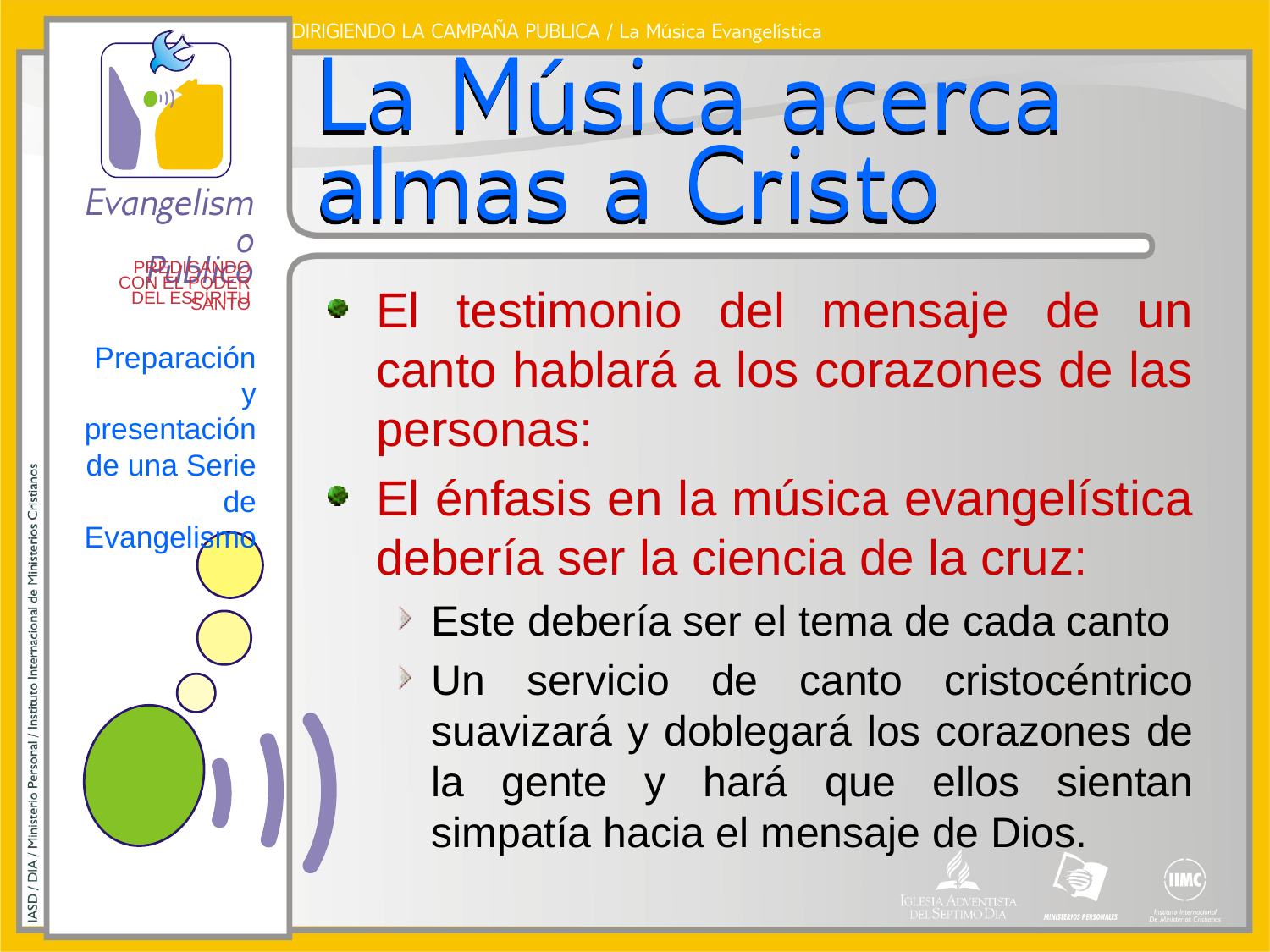

DIRIGIENDO LA CAMPAÑA PUBLICA / La Música Evangelística
# La Música acerca almas a Cristo
El testimonio del mensaje de un canto hablará a los corazones de las personas:
El énfasis en la música evangelística debería ser la ciencia de la cruz:
Este debería ser el tema de cada canto
Un servicio de canto cristocéntrico suavizará y doblegará los corazones de la gente y hará que ellos sientan simpatía hacia el mensaje de Dios.